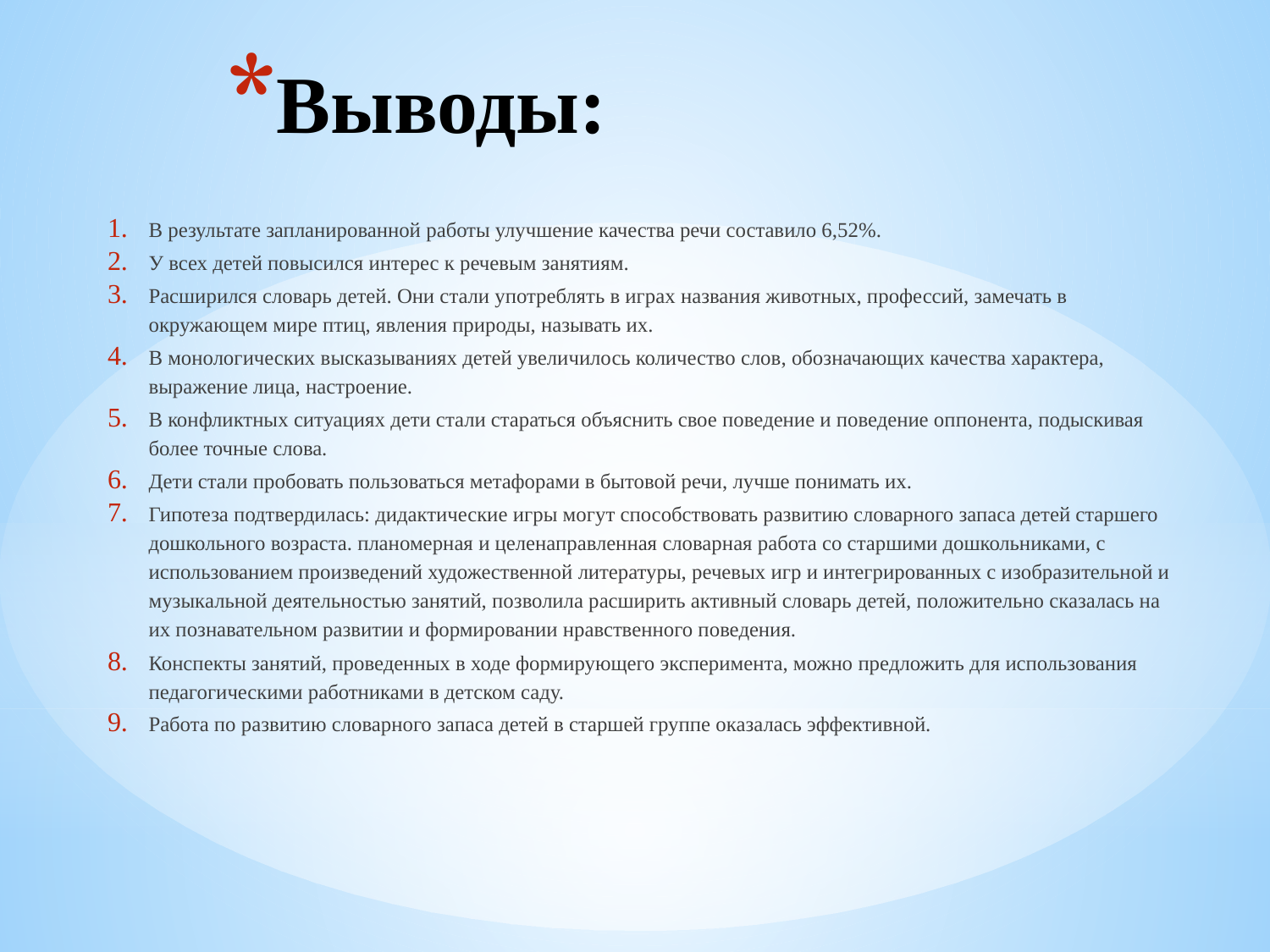

# Выводы:
В результате запланированной работы улучшение качества речи составило 6,52%.
У всех детей повысился интерес к речевым занятиям.
Расширился словарь детей. Они стали употреблять в играх названия животных, профессий, замечать в окружающем мире птиц, явления природы, называть их.
В монологических высказываниях детей увеличилось количество слов, обозначающих качества характера, выражение лица, настроение.
В конфликтных ситуациях дети стали стараться объяснить свое поведение и поведение оппонента, подыскивая более точные слова.
Дети стали пробовать пользоваться метафорами в бытовой речи, лучше понимать их.
Гипотеза подтвердилась: дидактические игры могут способствовать развитию словарного запаса детей старшего дошкольного возраста. планомерная и целенаправленная словарная работа со старшими дошкольниками, с использованием произведений художественной литературы, речевых игр и интегрированных с изобразительной и музыкальной деятельностью занятий, позволила расширить активный словарь детей, положительно сказалась на их познавательном развитии и формировании нравственного поведения.
Конспекты занятий, проведенных в ходе формирующего эксперимента, можно предложить для использования педагогическими работниками в детском саду.
Работа по развитию словарного запаса детей в старшей группе оказалась эффективной.